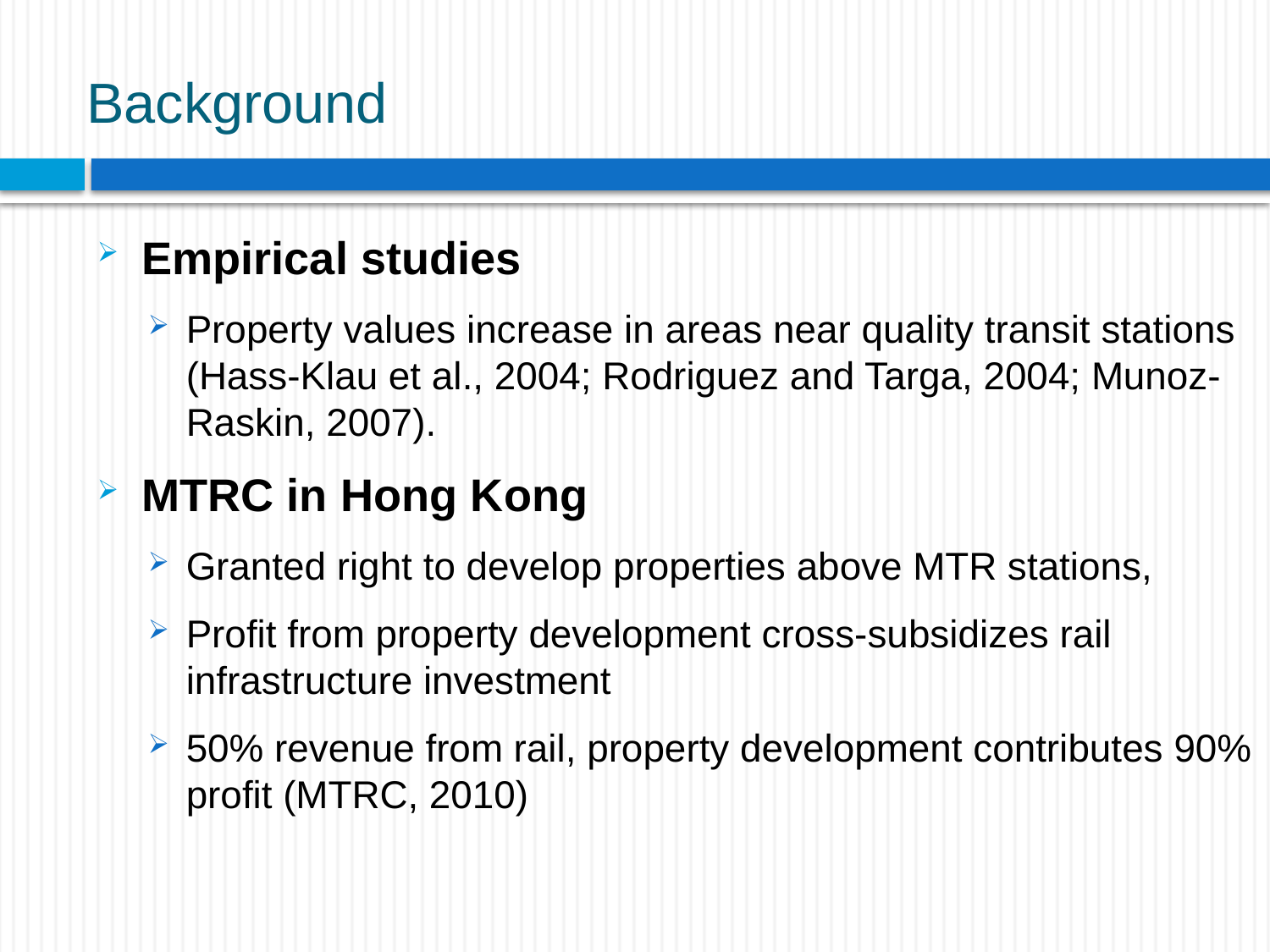

# Background
Empirical studies
Property values increase in areas near quality transit stations (Hass-Klau et al., 2004; Rodriguez and Targa, 2004; Munoz-Raskin, 2007).
MTRC in Hong Kong
Granted right to develop properties above MTR stations,
Profit from property development cross-subsidizes rail infrastructure investment
50% revenue from rail, property development contributes 90% profit (MTRC, 2010)